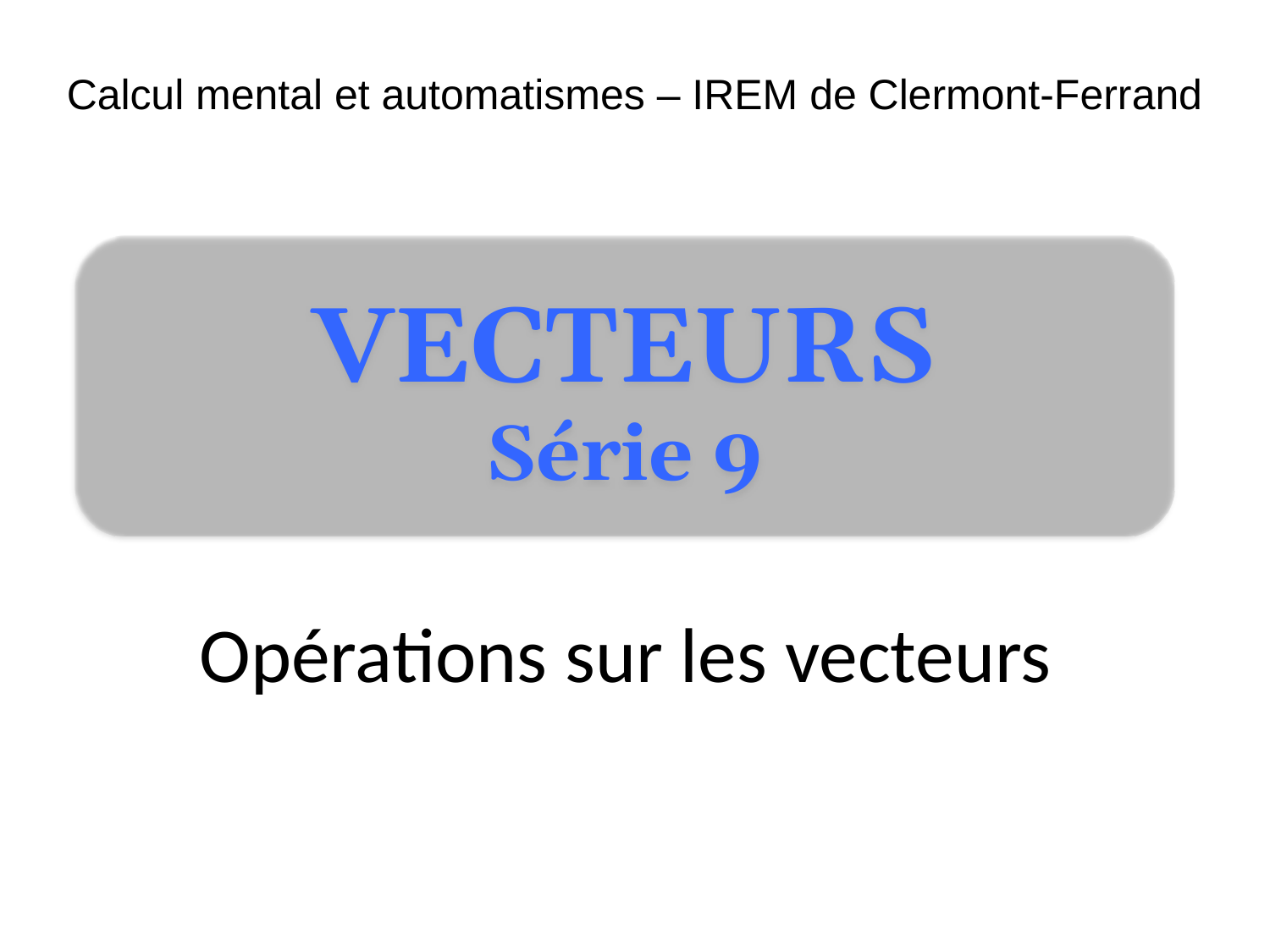

Calcul mental et automatismes – IREM de Clermont-Ferrand
vecteurs
Série 9
# Opérations sur les vecteurs